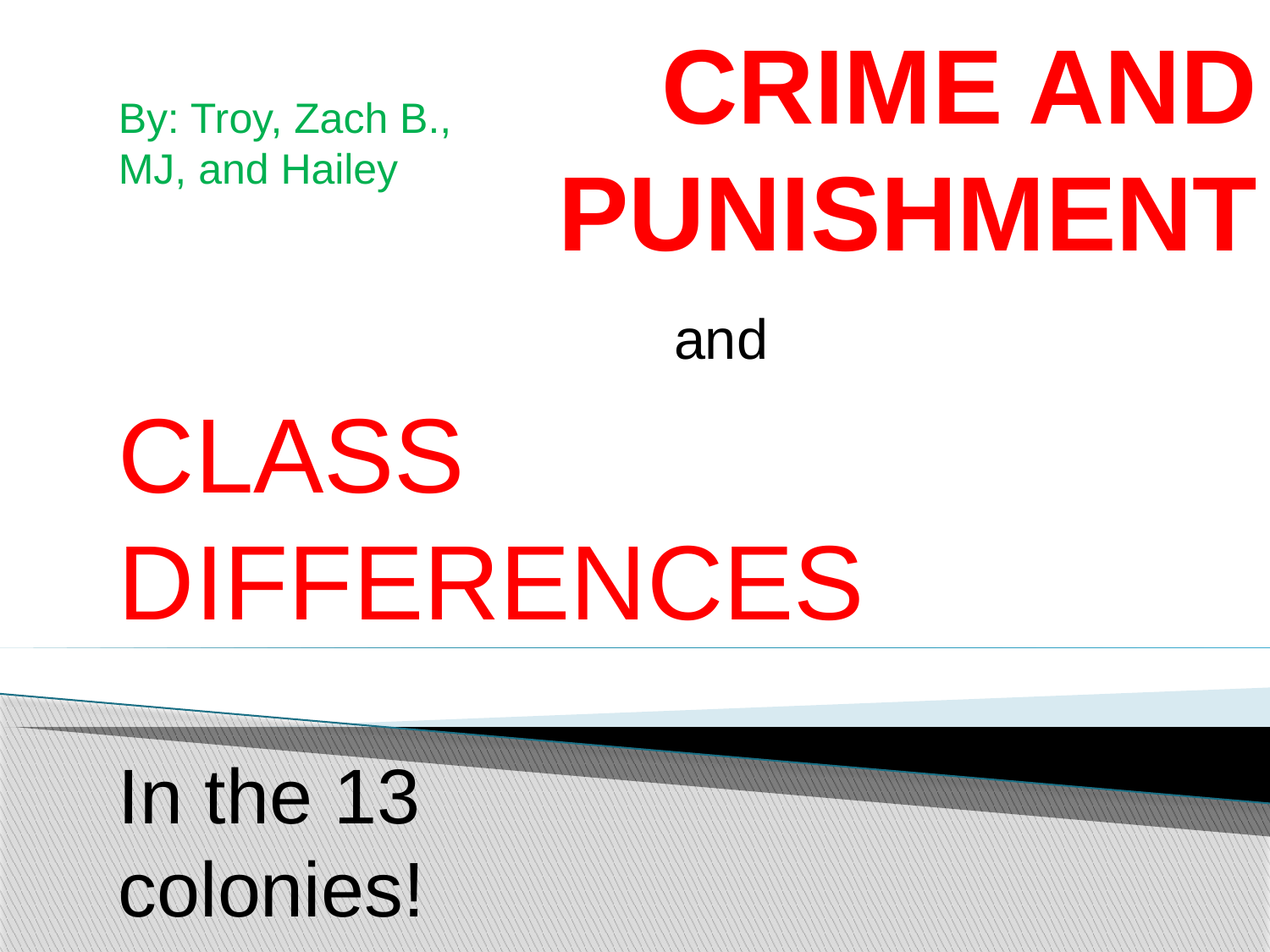

# CRIME AND PUNISHMENT
By: Troy, Zach B., MJ, and Hailey
and
CLASS DIFFERENCES
In the 13 colonies!